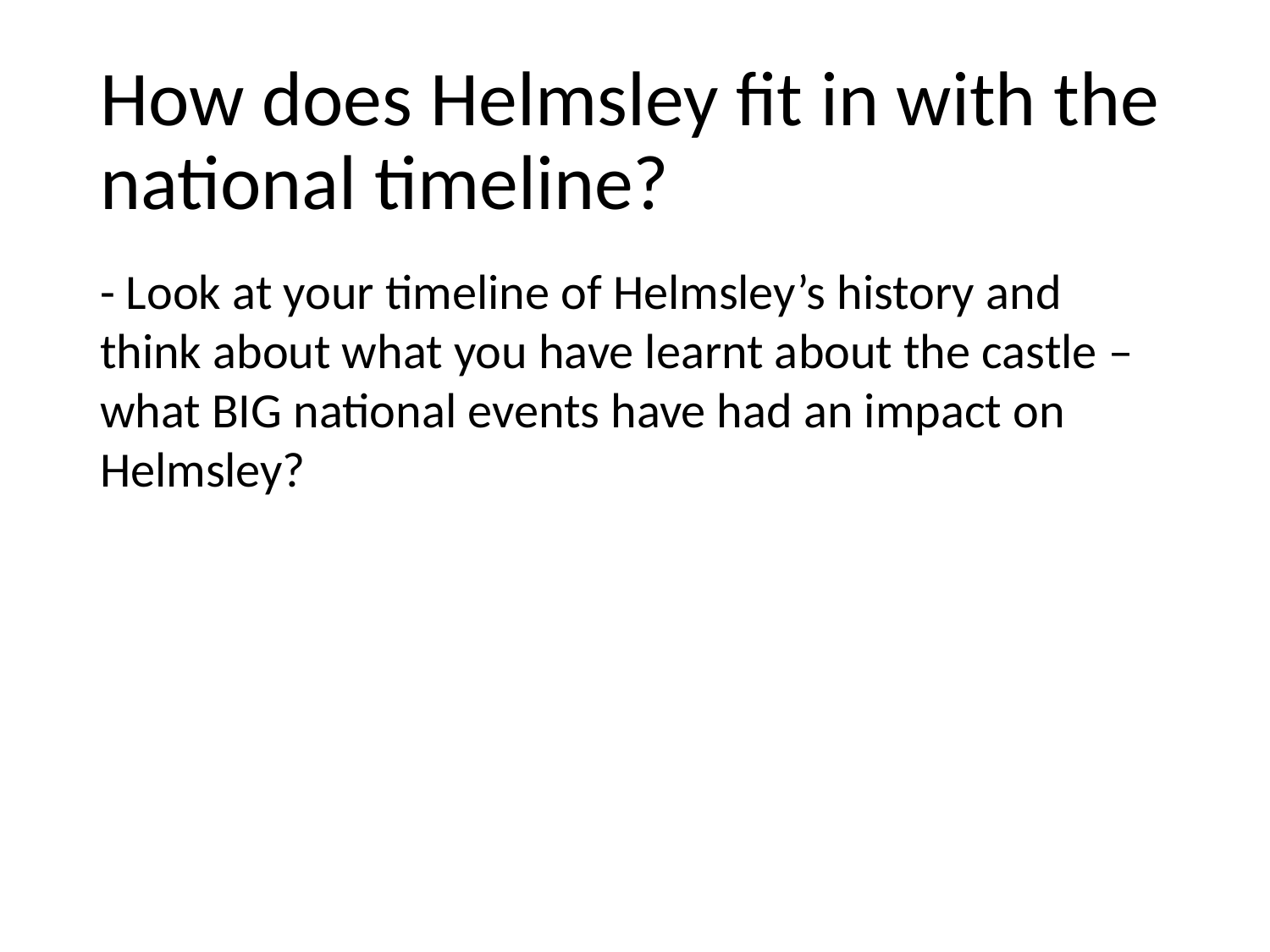

# How does Helmsley fit in with the national timeline?
- Look at your timeline of Helmsley’s history and think about what you have learnt about the castle – what BIG national events have had an impact on Helmsley?